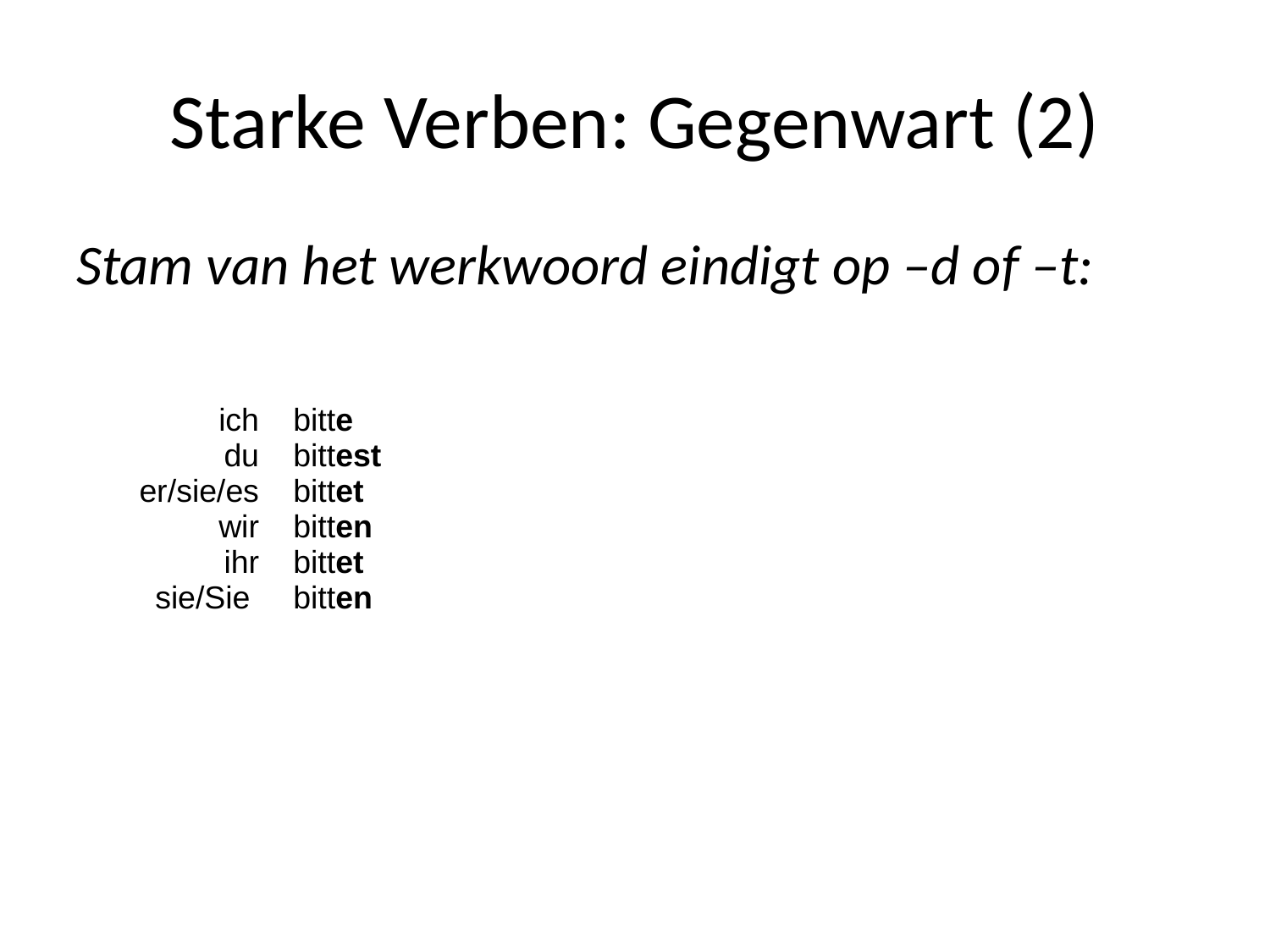

# Starke Verben: Gegenwart (2)
Stam van het werkwoord eindigt op –d of –t:

| ich  du  er/sie/es  wir  ihr  sie/Sie | bitte bittest bittet bitten bittet bitten |
| --- | --- |